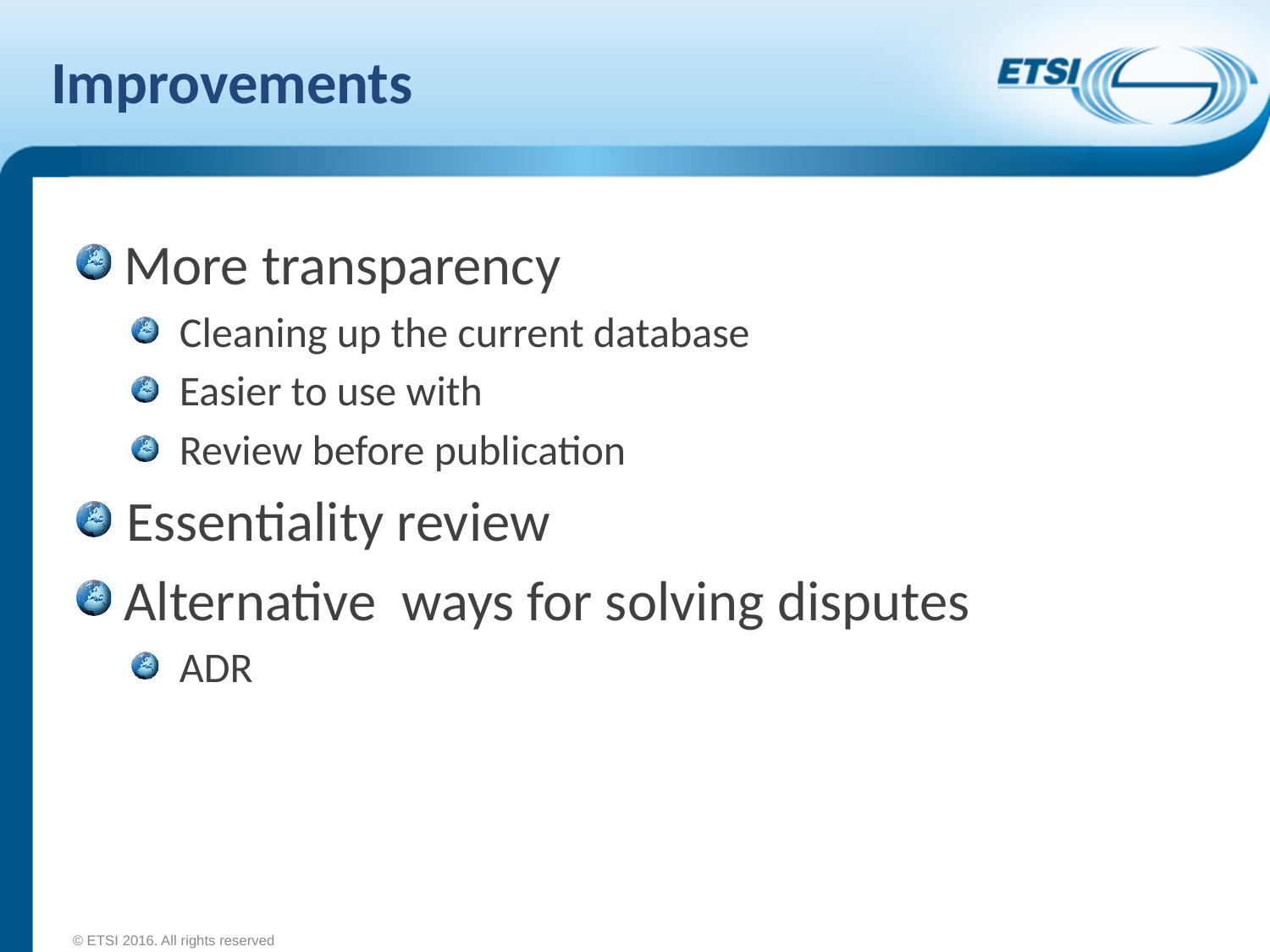

# Improvements
More transparency
Cleaning up the current database
Easier to use with
Review before publication
Essentiality review
Alternative  ways for solving disputes
ADR

© ETSI 2016. All rights reserved